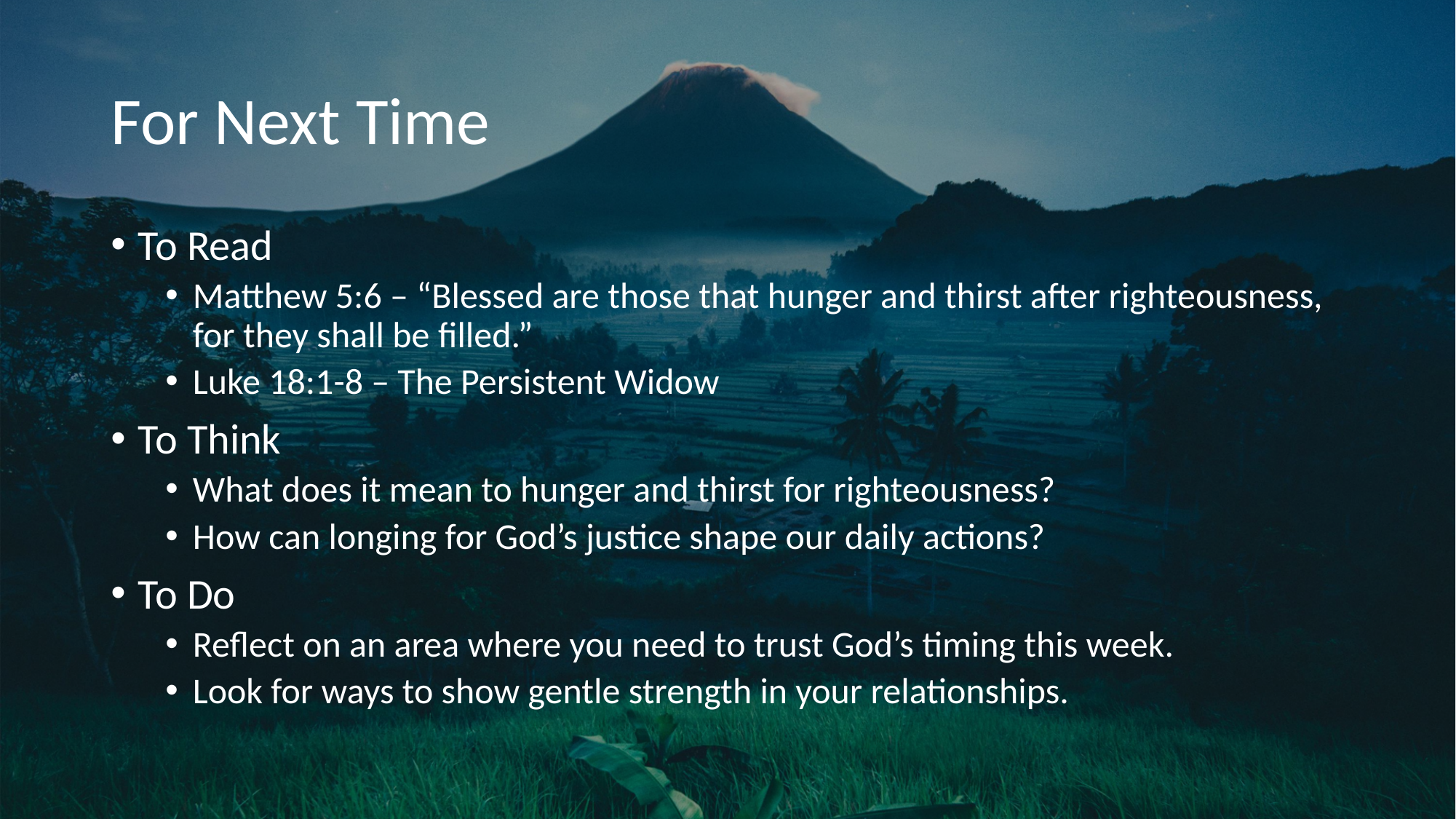

# For Next Time
To Read
Matthew 5:6 – “Blessed are those that hunger and thirst after righteousness, for they shall be filled.”
Luke 18:1-8 – The Persistent Widow
To Think
What does it mean to hunger and thirst for righteousness?
How can longing for God’s justice shape our daily actions?
To Do
Reflect on an area where you need to trust God’s timing this week.
Look for ways to show gentle strength in your relationships.